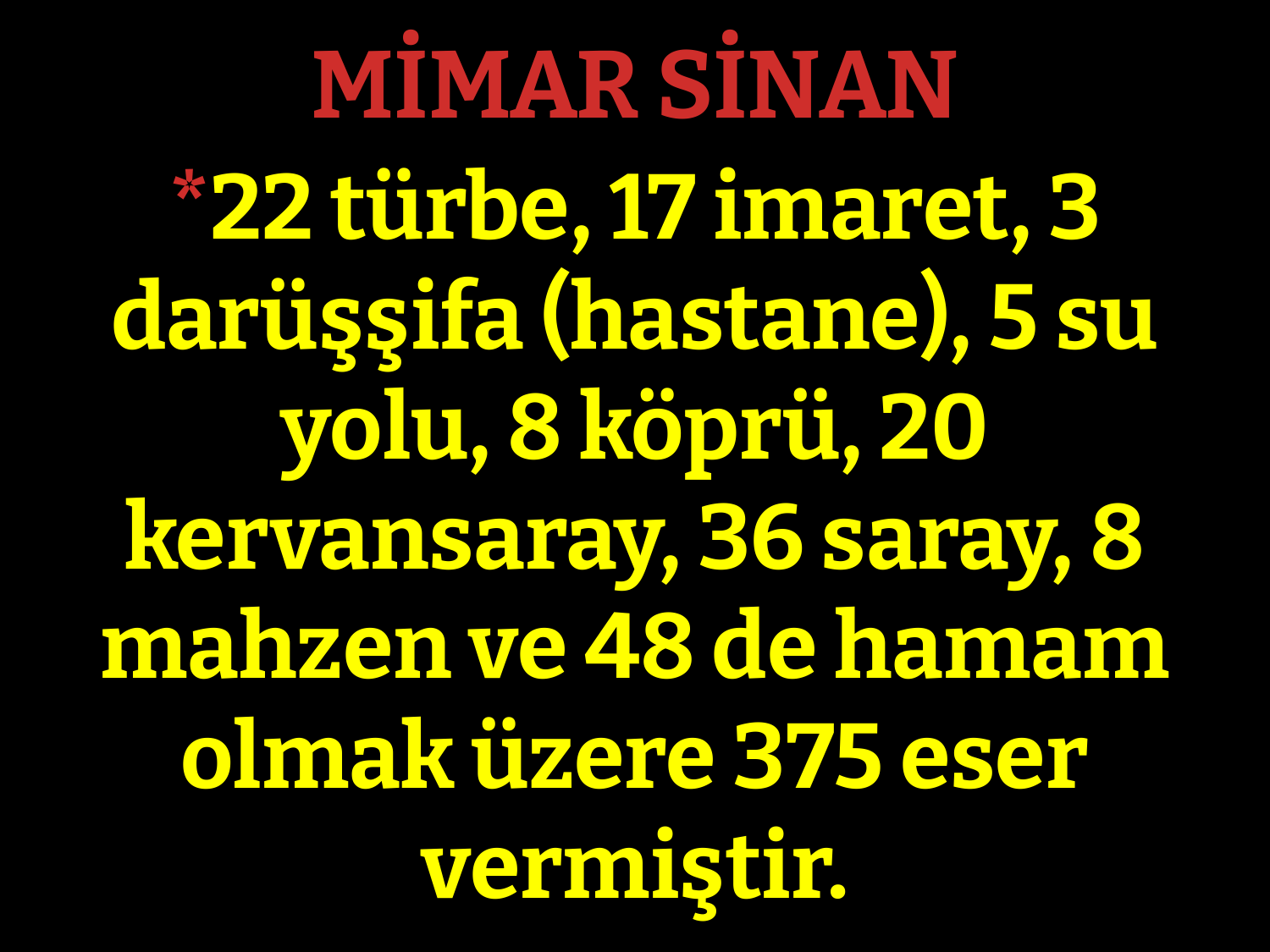

MİMAR SİNAN
*22 türbe, 17 imaret, 3 darüşşifa (hastane), 5 su yolu, 8 köprü, 20 kervansaray, 36 saray, 8 mahzen ve 48 de hamam olmak üzere 375 eser vermiştir.